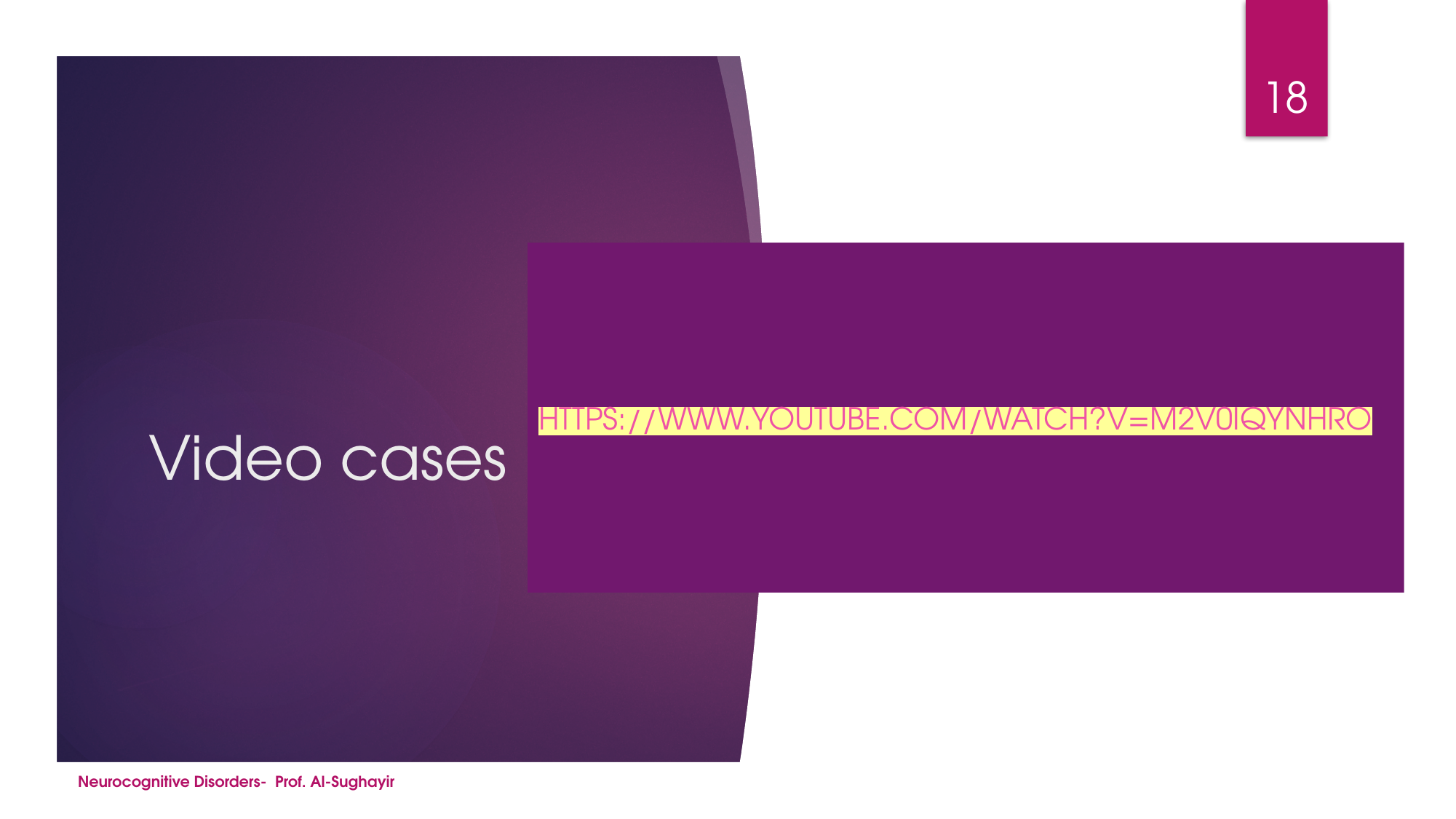

18
https://www.youtube.com/watch?v=M2V0IQYNhRo
# Video cases
Neurocognitive Disorders-  Prof. Al-Sughayir